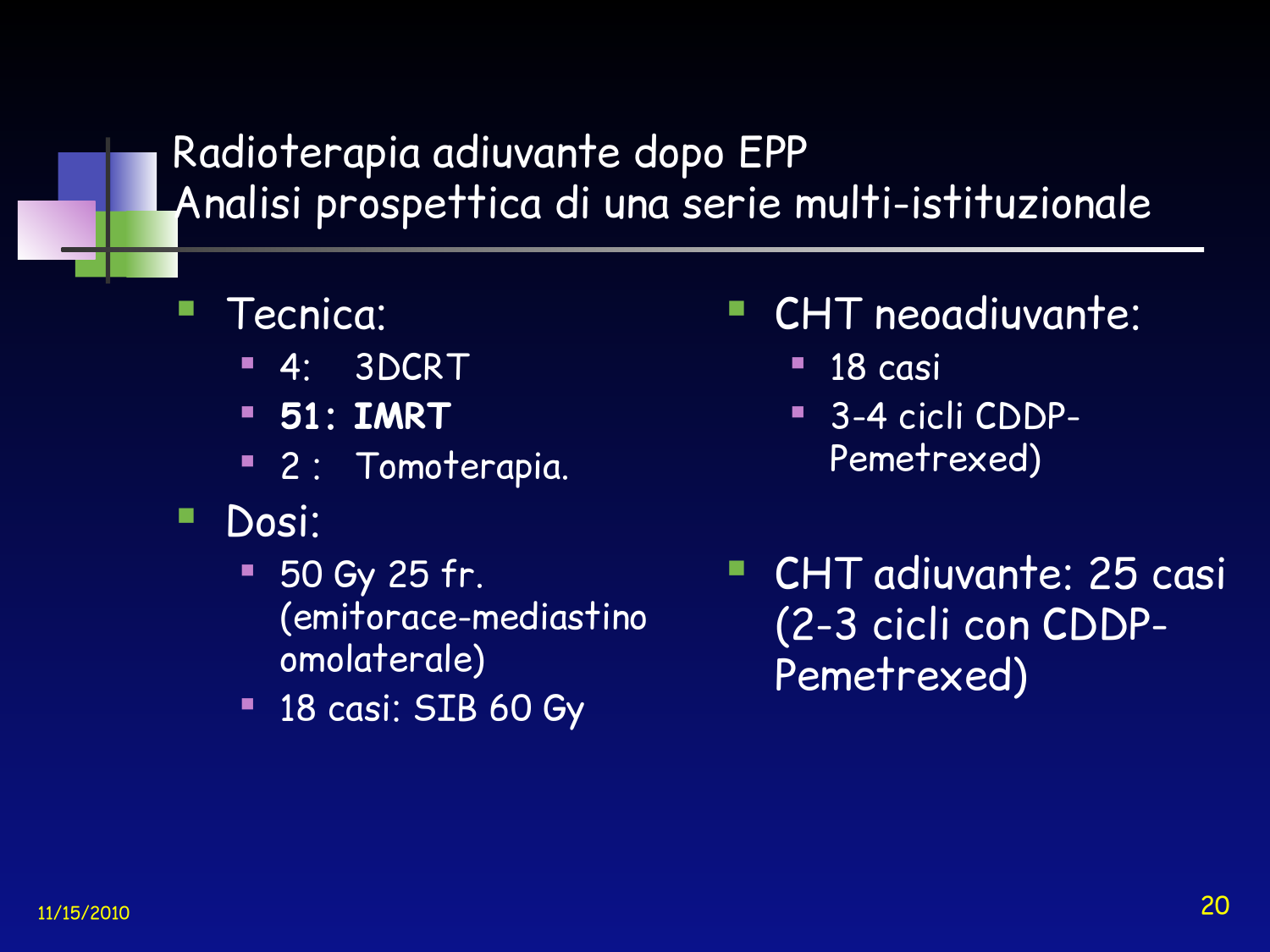

# Radioterapia adiuvante dopo EPP Analisi prospettica di una serie multi-istituzionale
Tecnica:
4:    3DCRT
51: IMRT
2 :   Tomoterapia.
Dosi:
50 Gy 25 fr. (emitorace-mediastino omolaterale)
18 casi: SIB 60 Gy

CHT neoadiuvante:
18 casi
3-4 cicli CDDP-Pemetrexed)

CHT adiuvante: 25 casi (2-3 cicli con CDDP-Pemetrexed)
11/15/2010

20